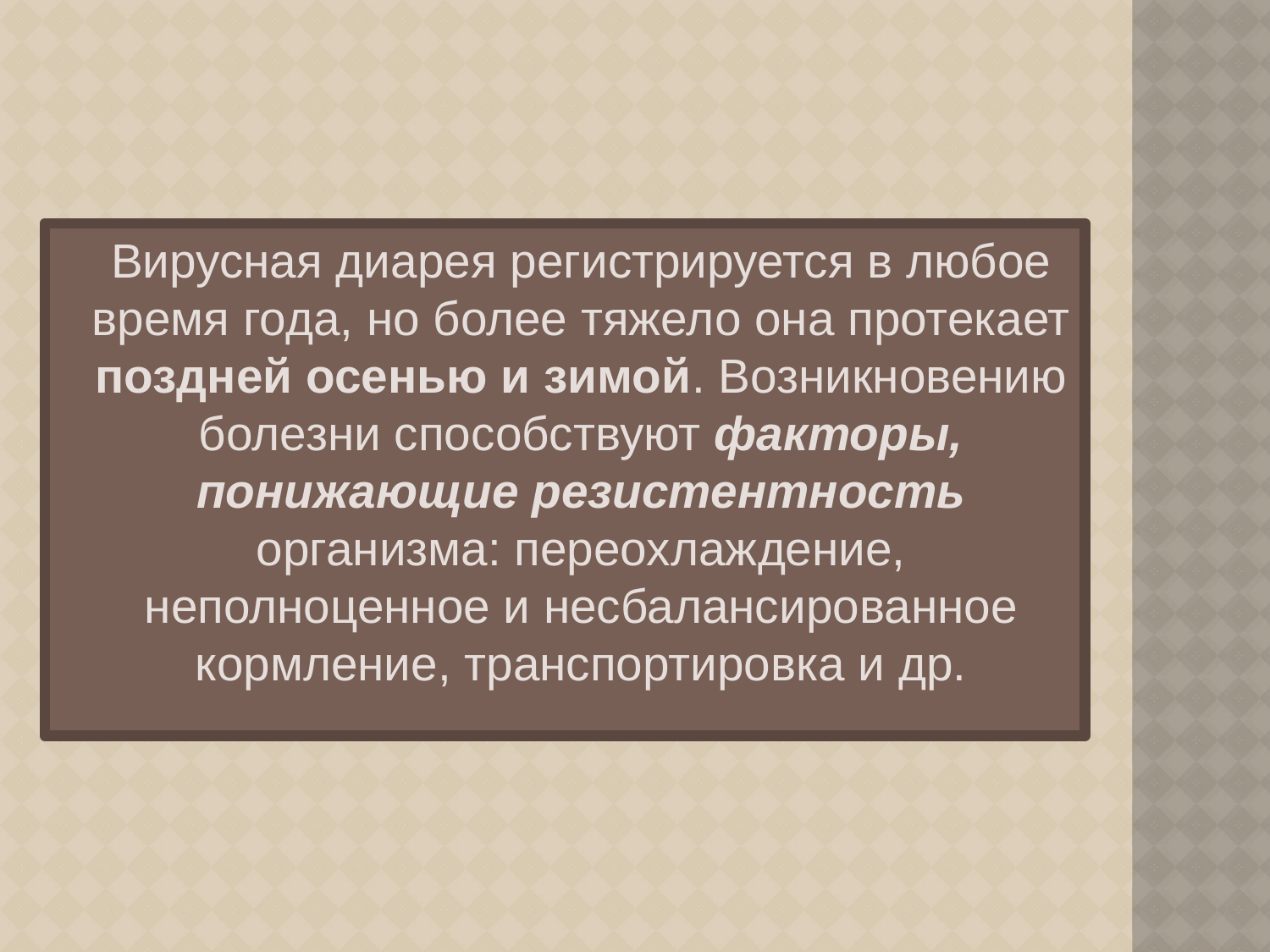

Вирусная диарея регистрируется в любое время года, но более тяжело она протекает поздней осенью и зимой. Возникновению болезни способствуют факторы, понижающие резистентность организма: переохлаждение, неполноценное и несбалансированное кормление, транспортировка и др.